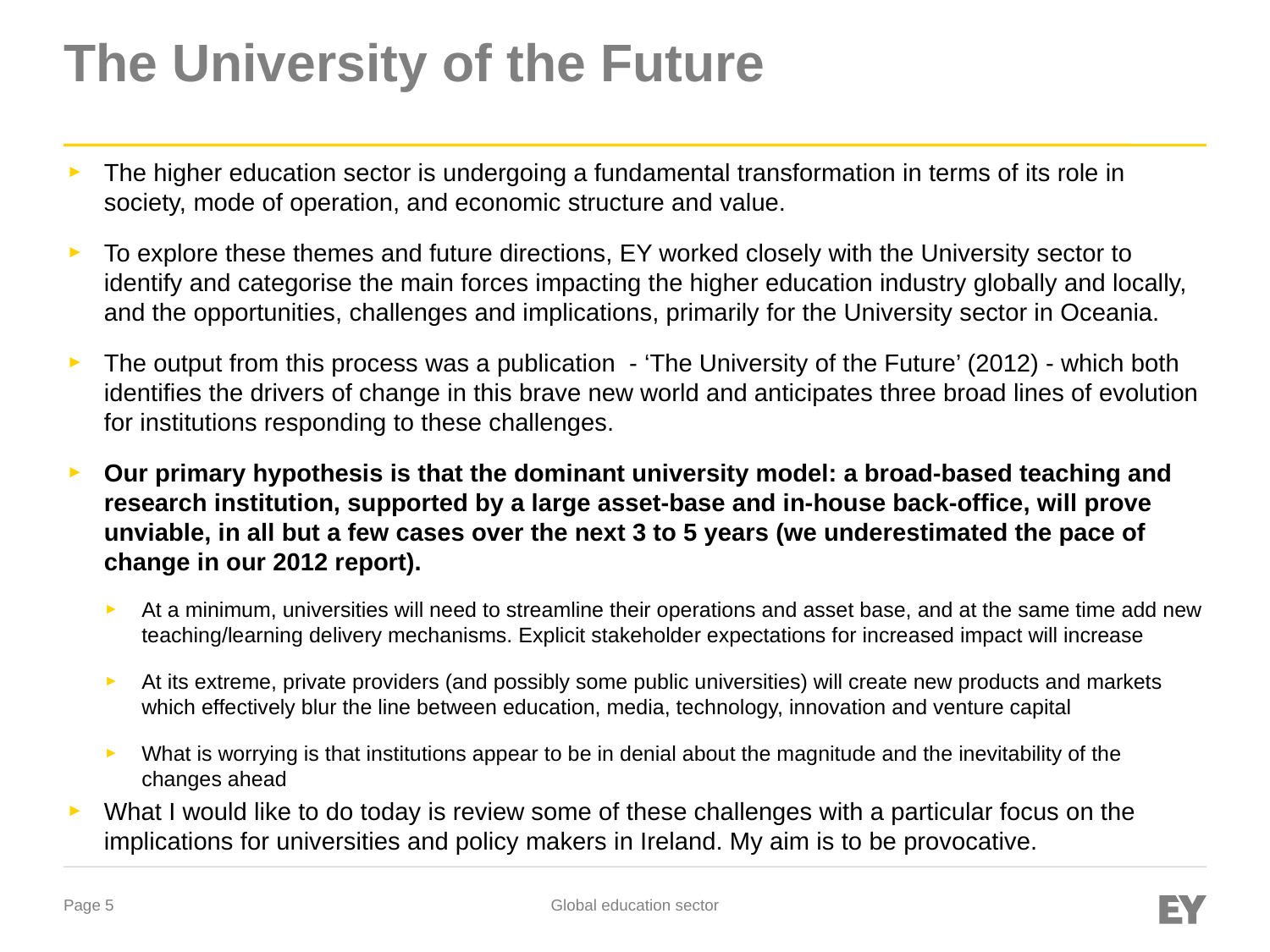

# The University of the Future
The higher education sector is undergoing a fundamental transformation in terms of its role in society, mode of operation, and economic structure and value.
To explore these themes and future directions, EY worked closely with the University sector to identify and categorise the main forces impacting the higher education industry globally and locally, and the opportunities, challenges and implications, primarily for the University sector in Oceania.
The output from this process was a publication  - ‘The University of the Future’ (2012) - which both identifies the drivers of change in this brave new world and anticipates three broad lines of evolution for institutions responding to these challenges.
Our primary hypothesis is that the dominant university model: a broad-based teaching and research institution, supported by a large asset-base and in-house back-office, will prove unviable, in all but a few cases over the next 3 to 5 years (we underestimated the pace of change in our 2012 report).
At a minimum, universities will need to streamline their operations and asset base, and at the same time add new teaching/learning delivery mechanisms. Explicit stakeholder expectations for increased impact will increase
At its extreme, private providers (and possibly some public universities) will create new products and markets which effectively blur the line between education, media, technology, innovation and venture capital
What is worrying is that institutions appear to be in denial about the magnitude and the inevitability of the changes ahead
What I would like to do today is review some of these challenges with a particular focus on the implications for universities and policy makers in Ireland. My aim is to be provocative.